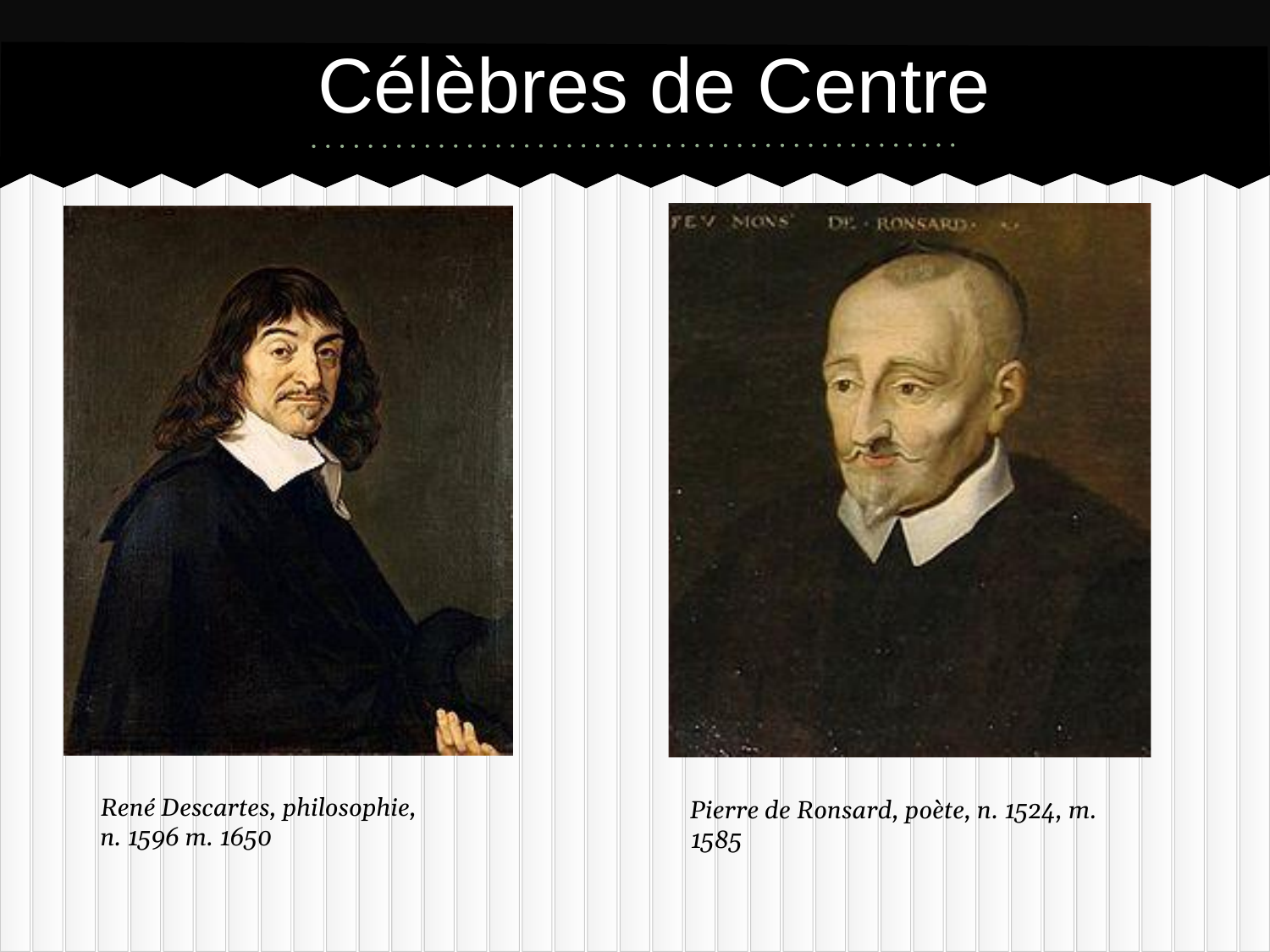

# Célèbres de Centre

René Descartes, philosophie, n. 1596 m. 1650
Pierre de Ronsard, poète, n. 1524, m. 1585